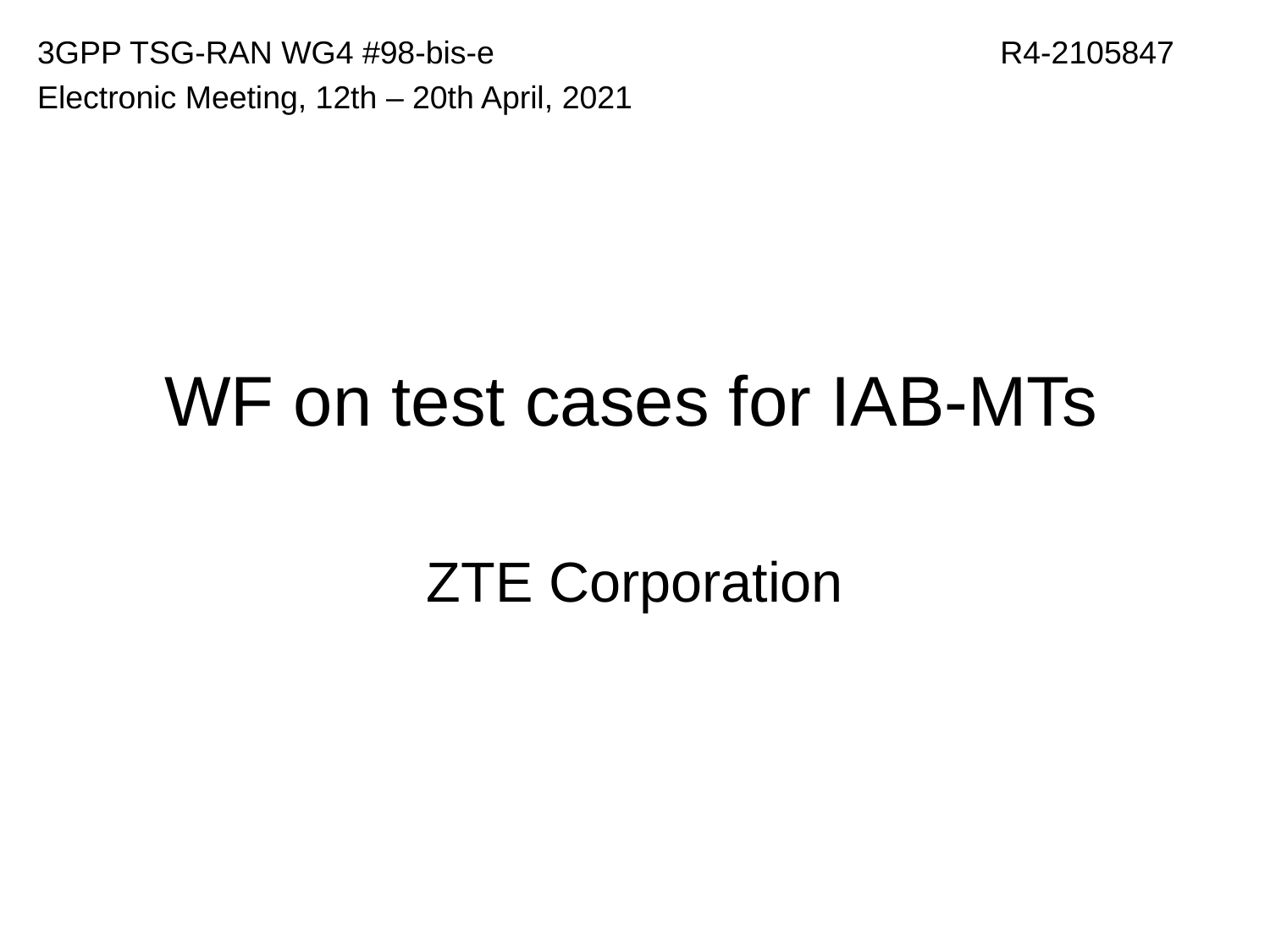

R4-2105847
3GPP TSG-RAN WG4 #98-bis-e
Electronic Meeting, 12th – 20th April, 2021
# WF on test cases for IAB-MTs
ZTE Corporation